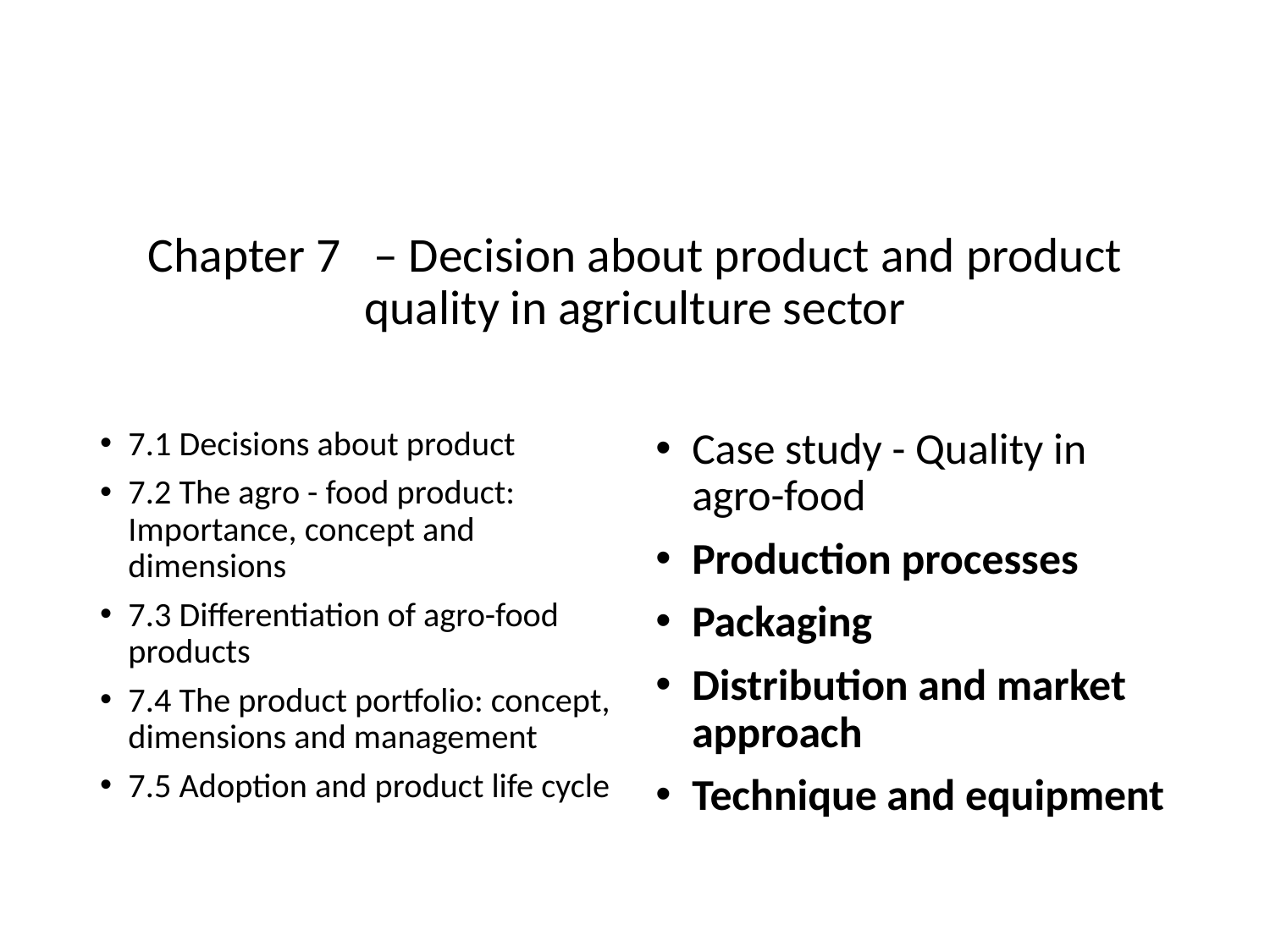

# Chapter 7   – Decision about product and product quality in agriculture sector
7.1 Decisions about product
7.2 The agro - food product: Importance, concept and dimensions
7.3 Differentiation of agro-food products
7.4 The product portfolio: concept, dimensions and management
7.5 Adoption and product life cycle

Case study - Quality in agro-food
Production processes
Packaging
Distribution and market approach
Technique and equipment